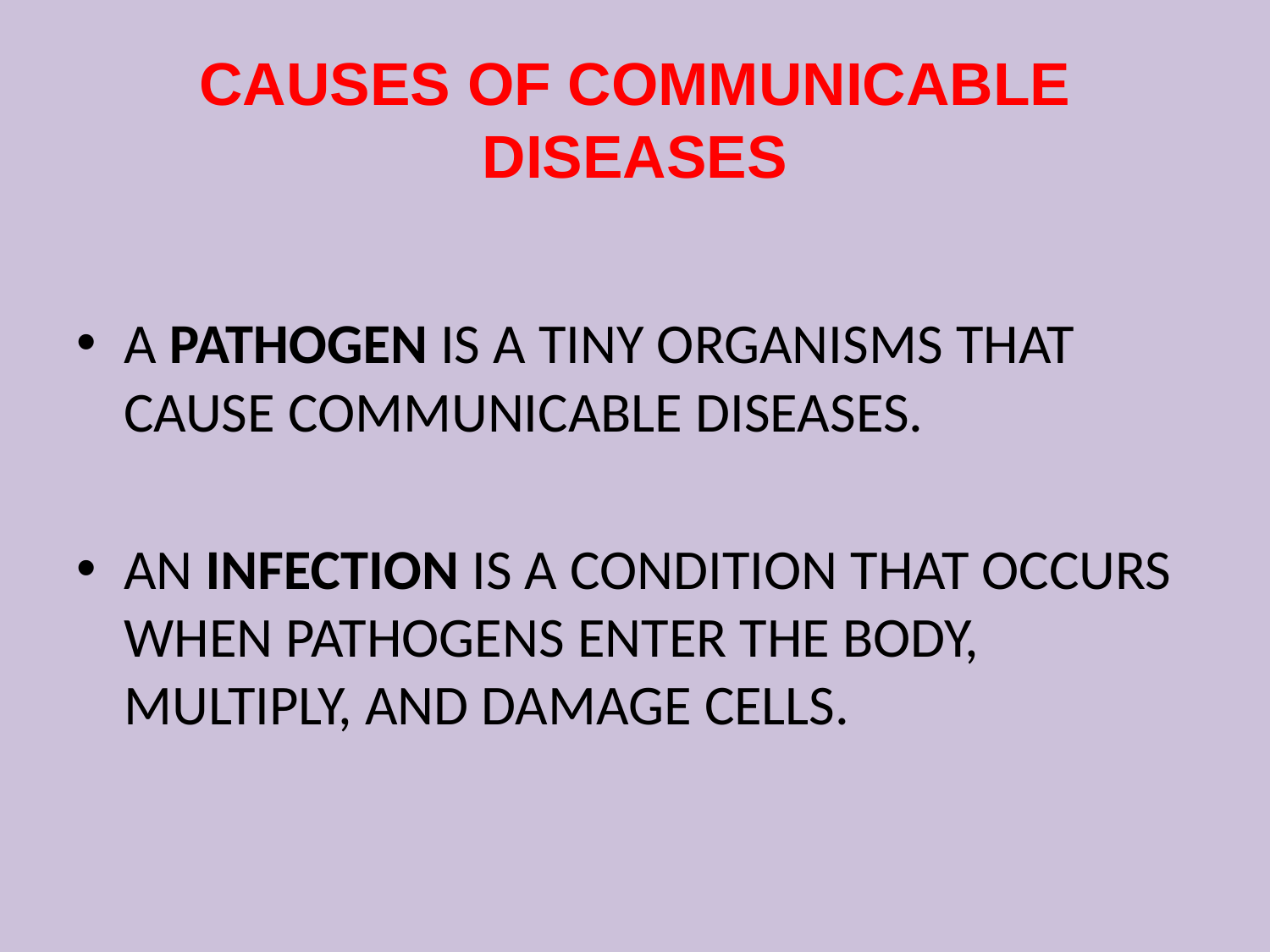

# CAUSES OF COMMUNICABLE DISEASES

A PATHOGEN IS A TINY ORGANISMS THAT CAUSE COMMUNICABLE DISEASES.

AN INFECTION IS A CONDITION THAT OCCURS WHEN PATHOGENS ENTER THE BODY, MULTIPLY, AND DAMAGE CELLS.